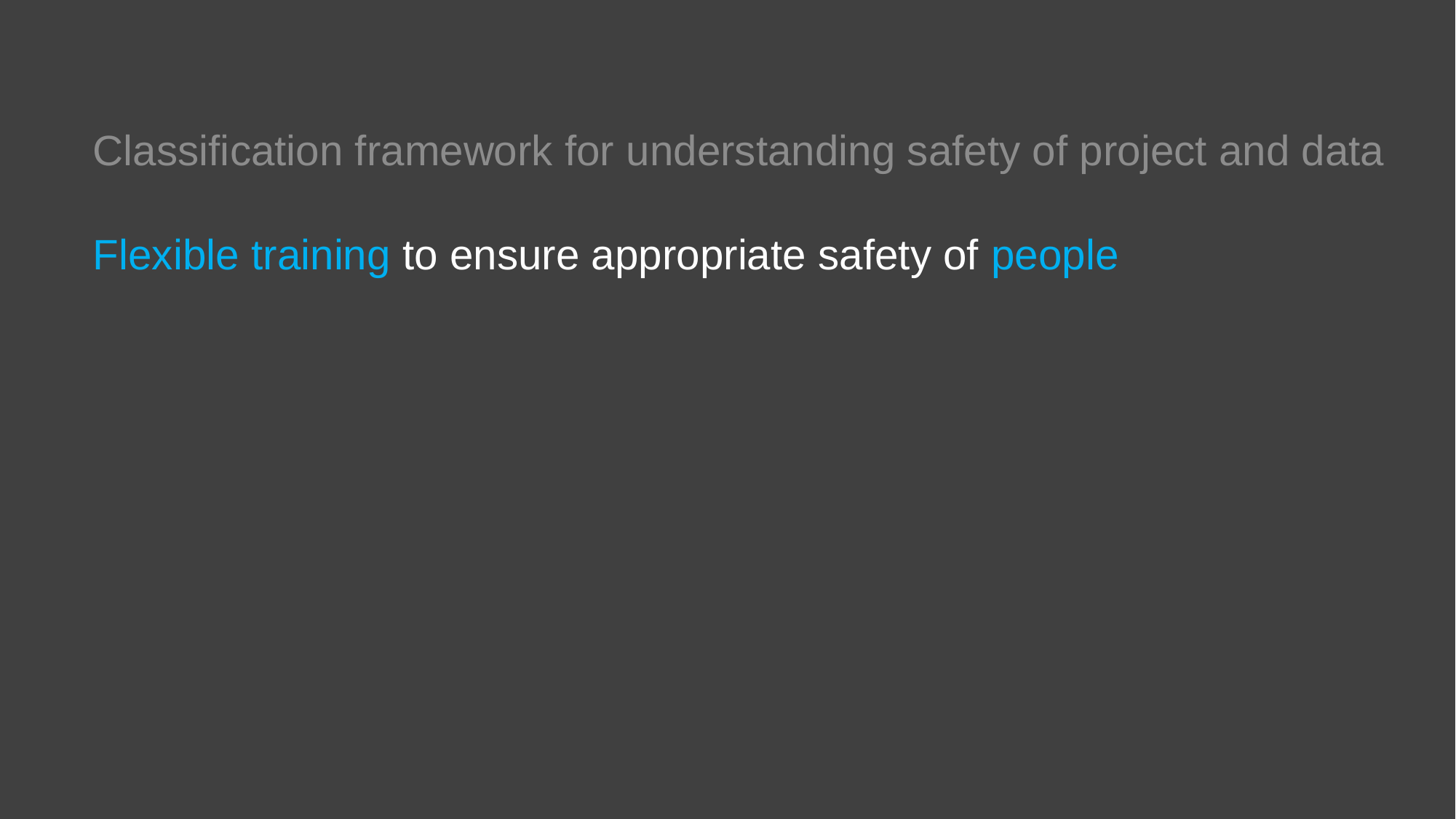

Classification framework for understanding safety of project and data
Flexible training to ensure appropriate safety of people